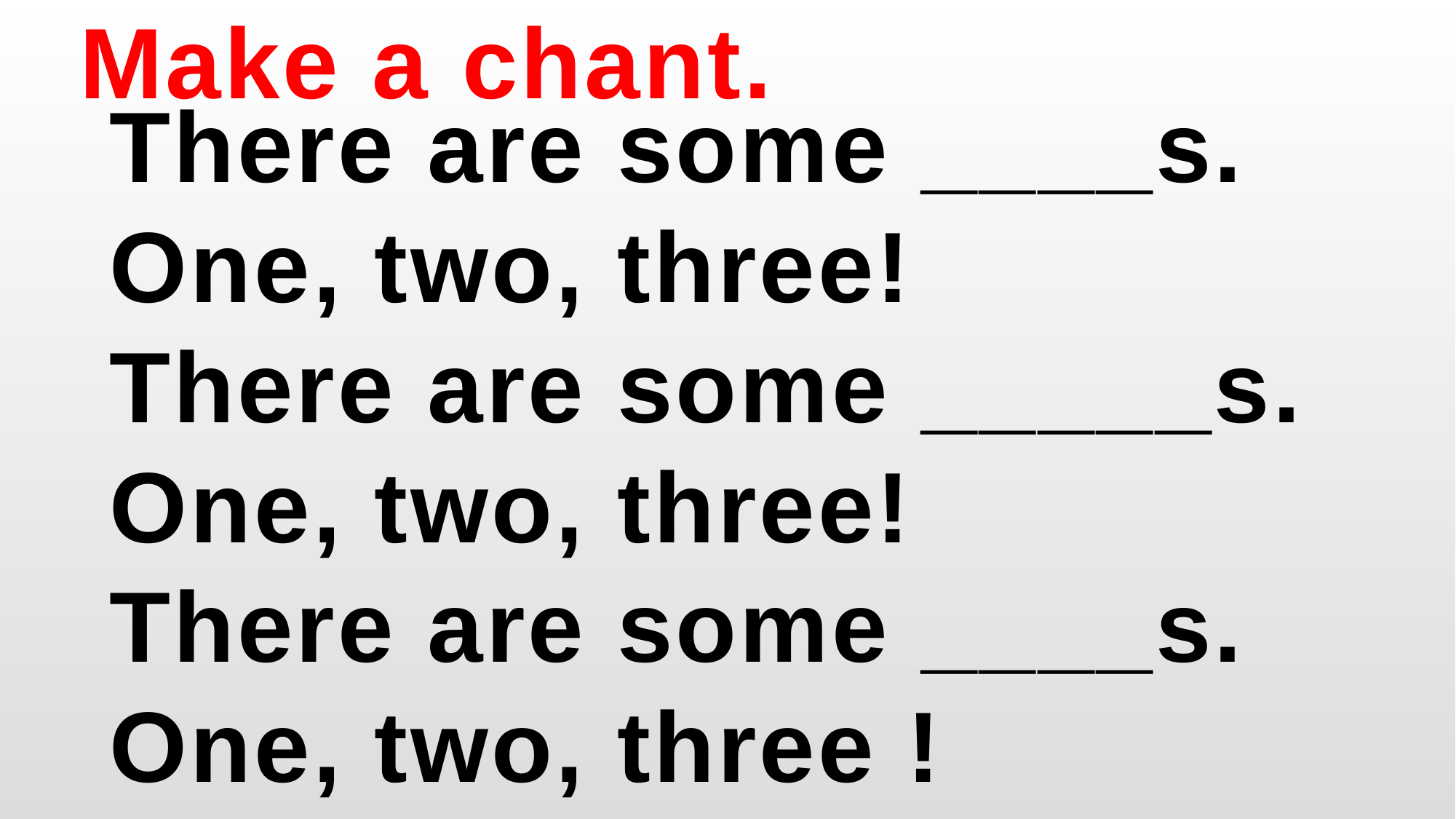

# Make a chant.
There are some ____s.
One, two, three!
There are some _____s.
One, two, three!
There are some ____s.
One, two, three !